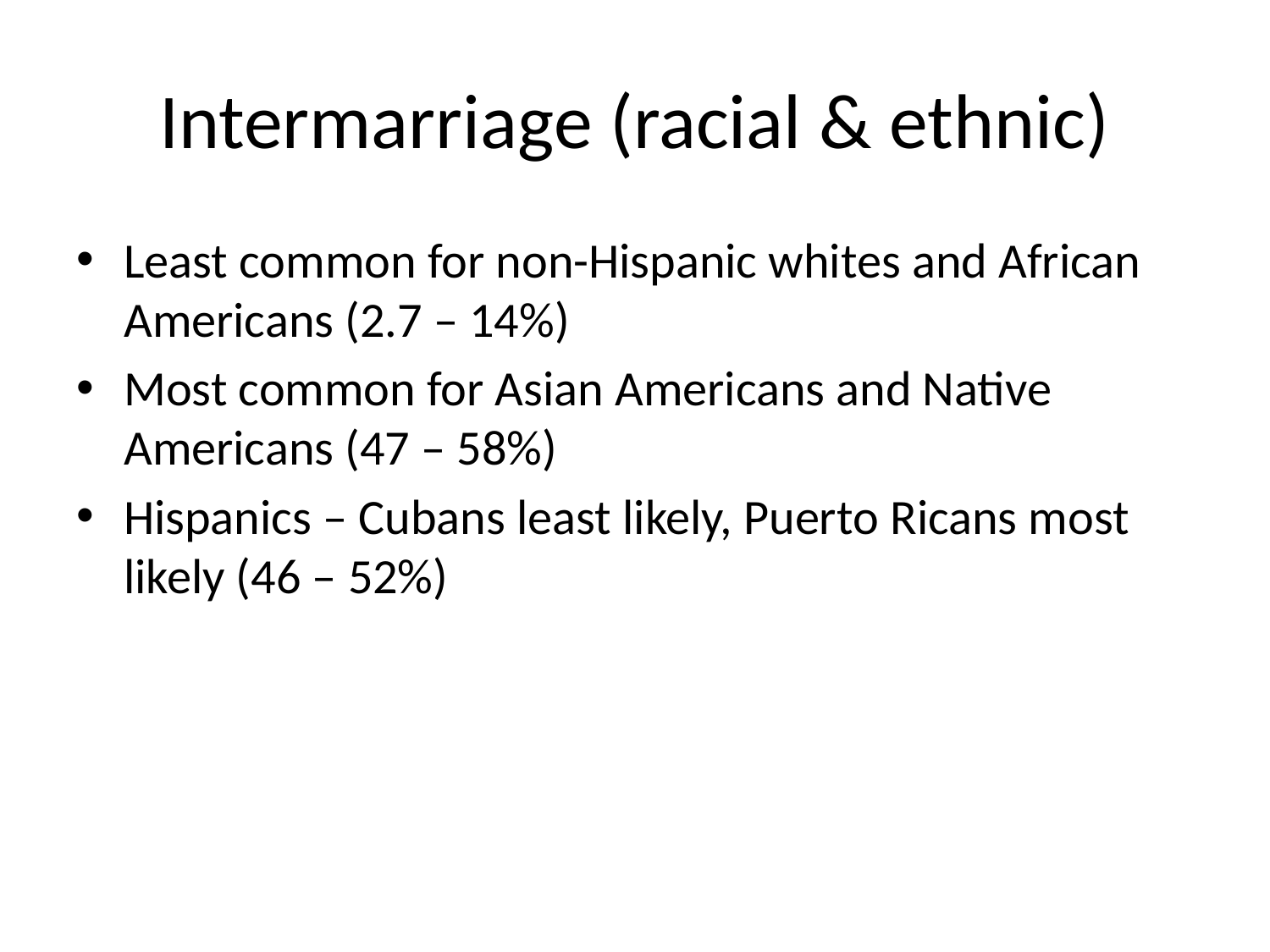

# Intermarriage (racial & ethnic)
Least common for non-Hispanic whites and African Americans (2.7 – 14%)
Most common for Asian Americans and Native Americans (47 – 58%)
Hispanics – Cubans least likely, Puerto Ricans most likely (46 – 52%)